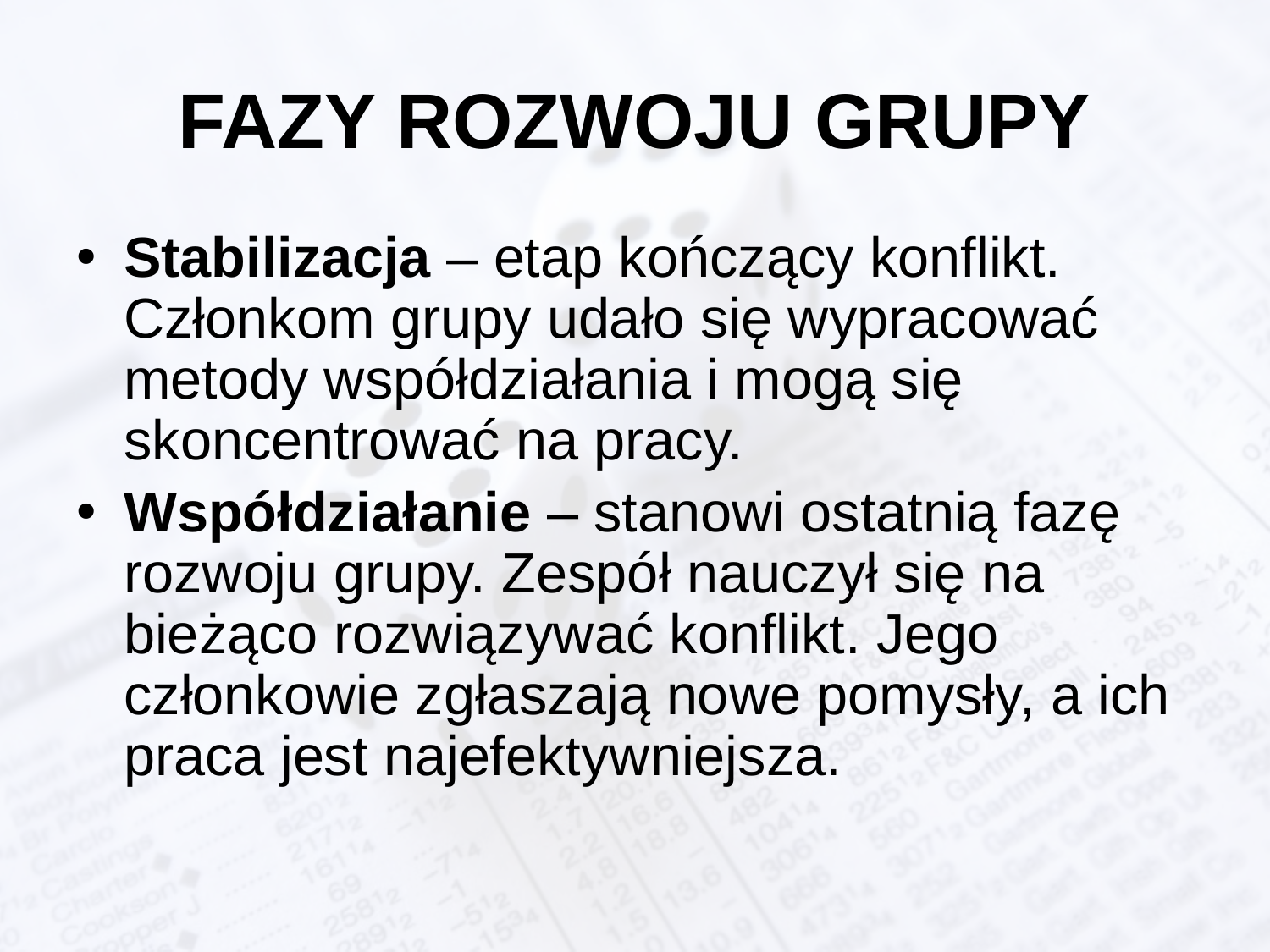

# FAZY ROZWOJU GRUPY
Stabilizacja – etap kończący konflikt. Członkom grupy udało się wypracować metody współdziałania i mogą się skoncentrować na pracy.
Współdziałanie – stanowi ostatnią fazę rozwoju grupy. Zespół nauczył się na bieżąco rozwiązywać konflikt. Jego członkowie zgłaszają nowe pomysły, a ich praca jest najefektywniejsza.